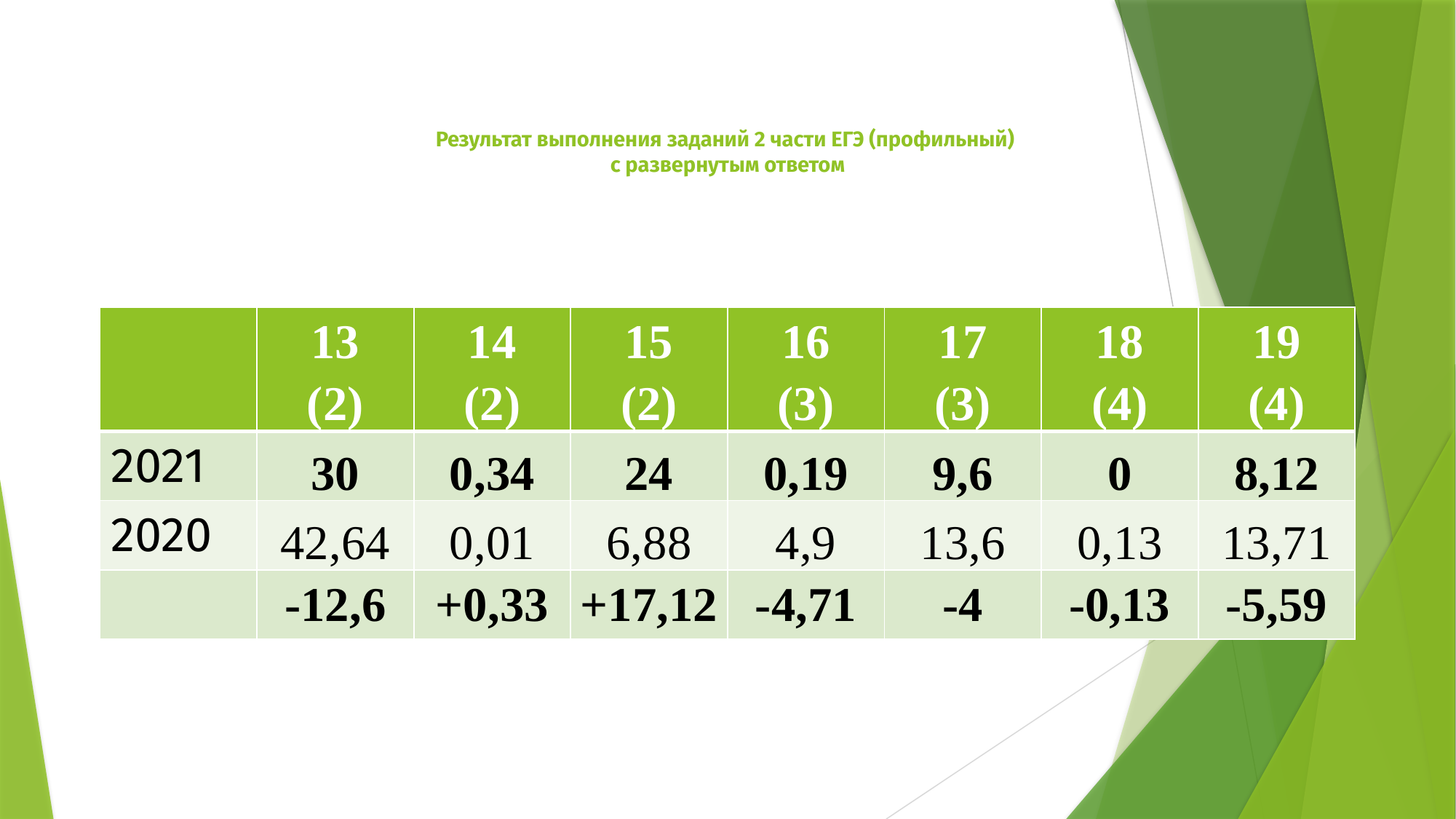

# Результат выполнения заданий 2 части ЕГЭ (профильный) с развернутым ответом
|  | 13 (2) | 14 (2) | 15 (2) | 16 (3) | 17 (3) | 18 (4) | 19 (4) |
| --- | --- | --- | --- | --- | --- | --- | --- |
| 2021 | 30 | 0,34 | 24 | 0,19 | 9,6 | 0 | 8,12 |
| 2020 | 42,64 | 0,01 | 6,88 | 4,9 | 13,6 | 0,13 | 13,71 |
|  | -12,6 | +0,33 | +17,12 | -4,71 | -4 | -0,13 | -5,59 |